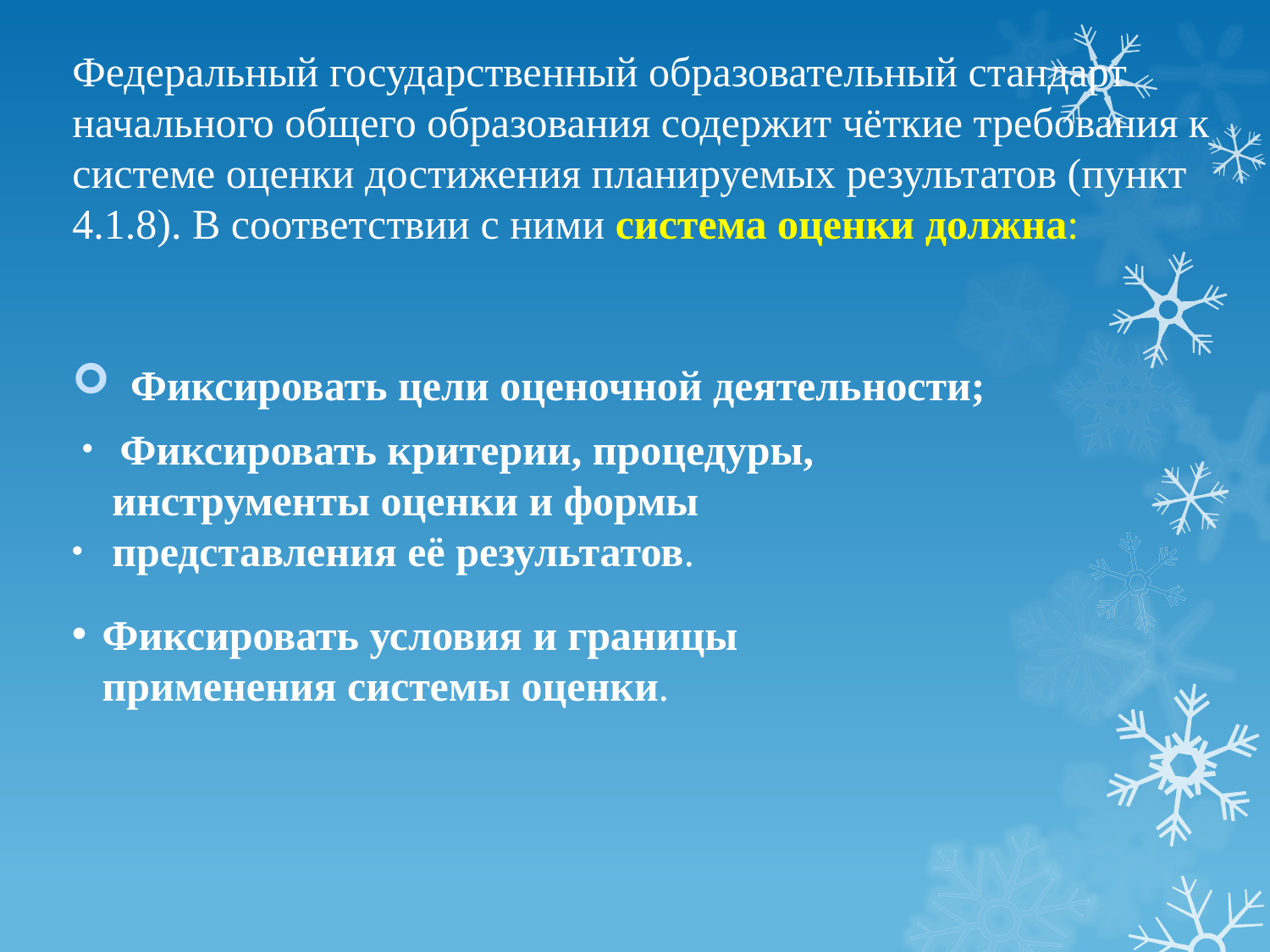

# Федеральный государственный образовательный стандарт начального общего образования содержит чёткие требования к системе оценки достижения планируемых результатов (пункт 4.1.8). В соответствии с ними система оценки должна:
 Фиксировать цели оценочной деятельности;

 Фиксировать критерии, процедуры, инструменты оценки и формы представления её результатов.

Фиксировать условия и границы применения системы оценки.